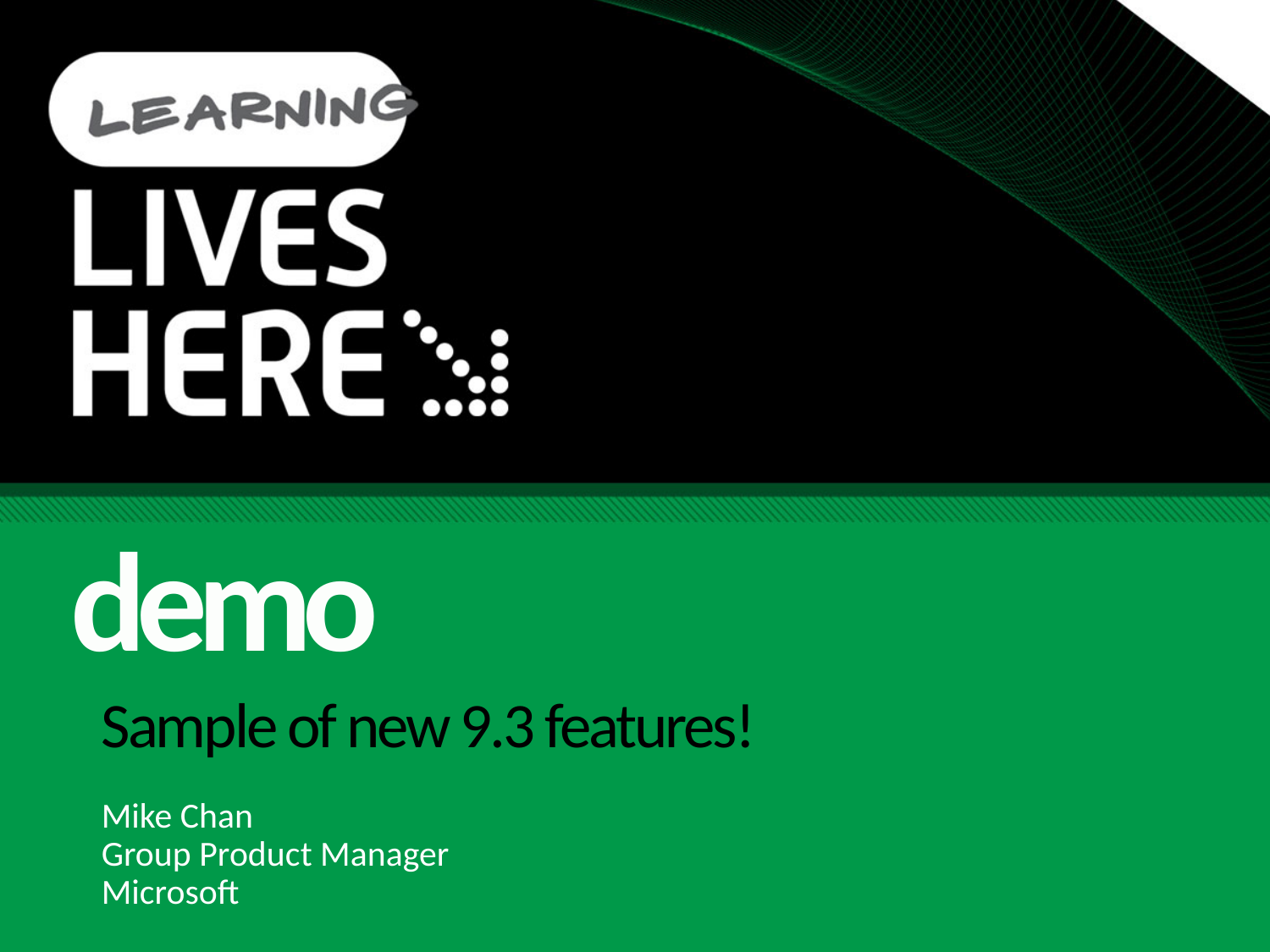

demo
# Sample of new 9.3 features!
Mike Chan
Group Product Manager
Microsoft